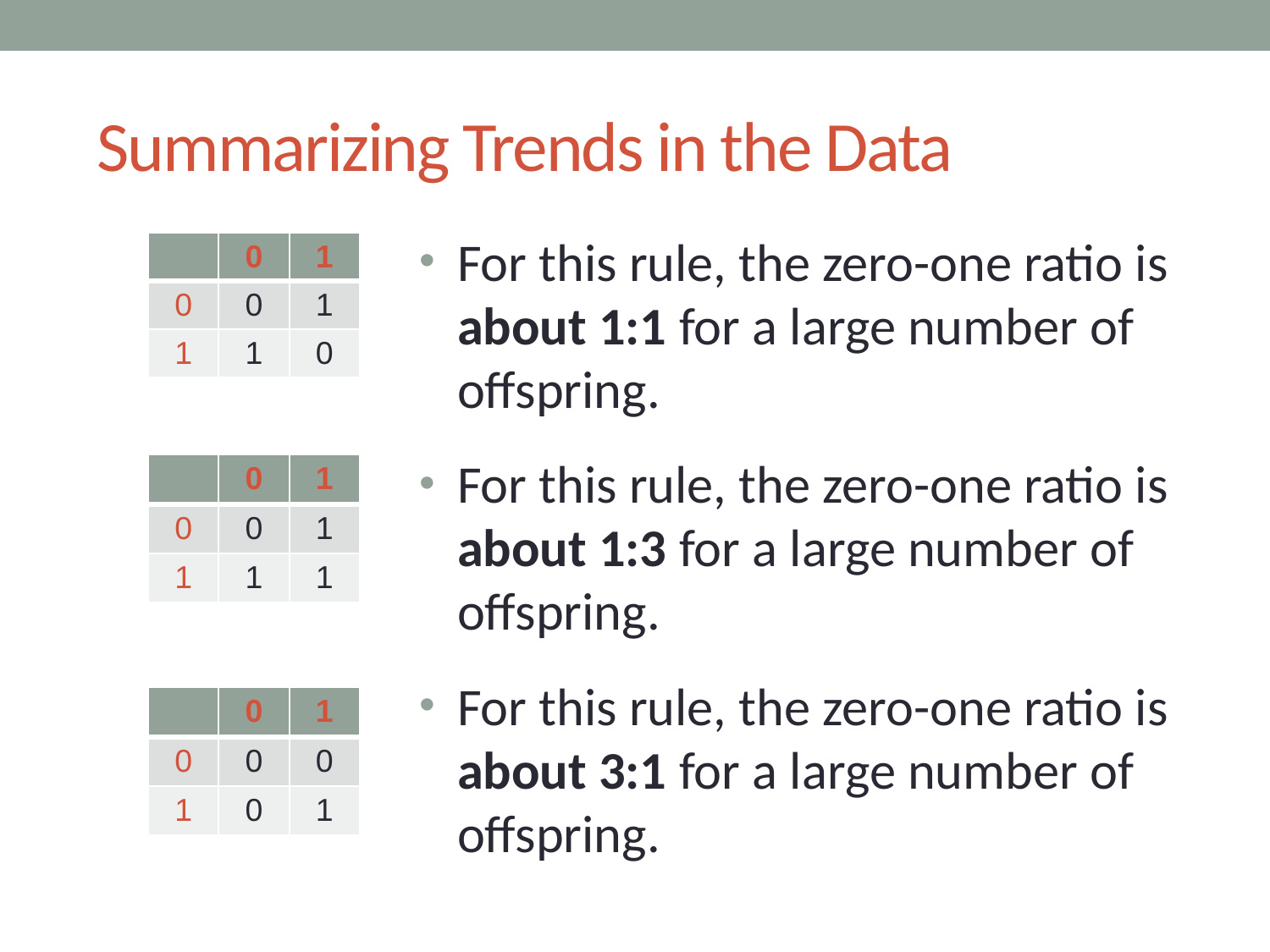

# Summarizing Trends in the Data
For this rule, the zero-one ratio is about 1:1 for a large number of offspring.
For this rule, the zero-one ratio is about 1:3 for a large number of offspring.
For this rule, the zero-one ratio is about 3:1 for a large number of offspring.

|  | 0 | 1 |
| --- | --- | --- |
| 0 | 0 | 1 |
| 1 | 1 | 0 |
|  | 0 | 1 |
| --- | --- | --- |
| 0 | 0 | 1 |
| 1 | 1 | 1 |
|  | 0 | 1 |
| --- | --- | --- |
| 0 | 0 | 0 |
| 1 | 0 | 1 |